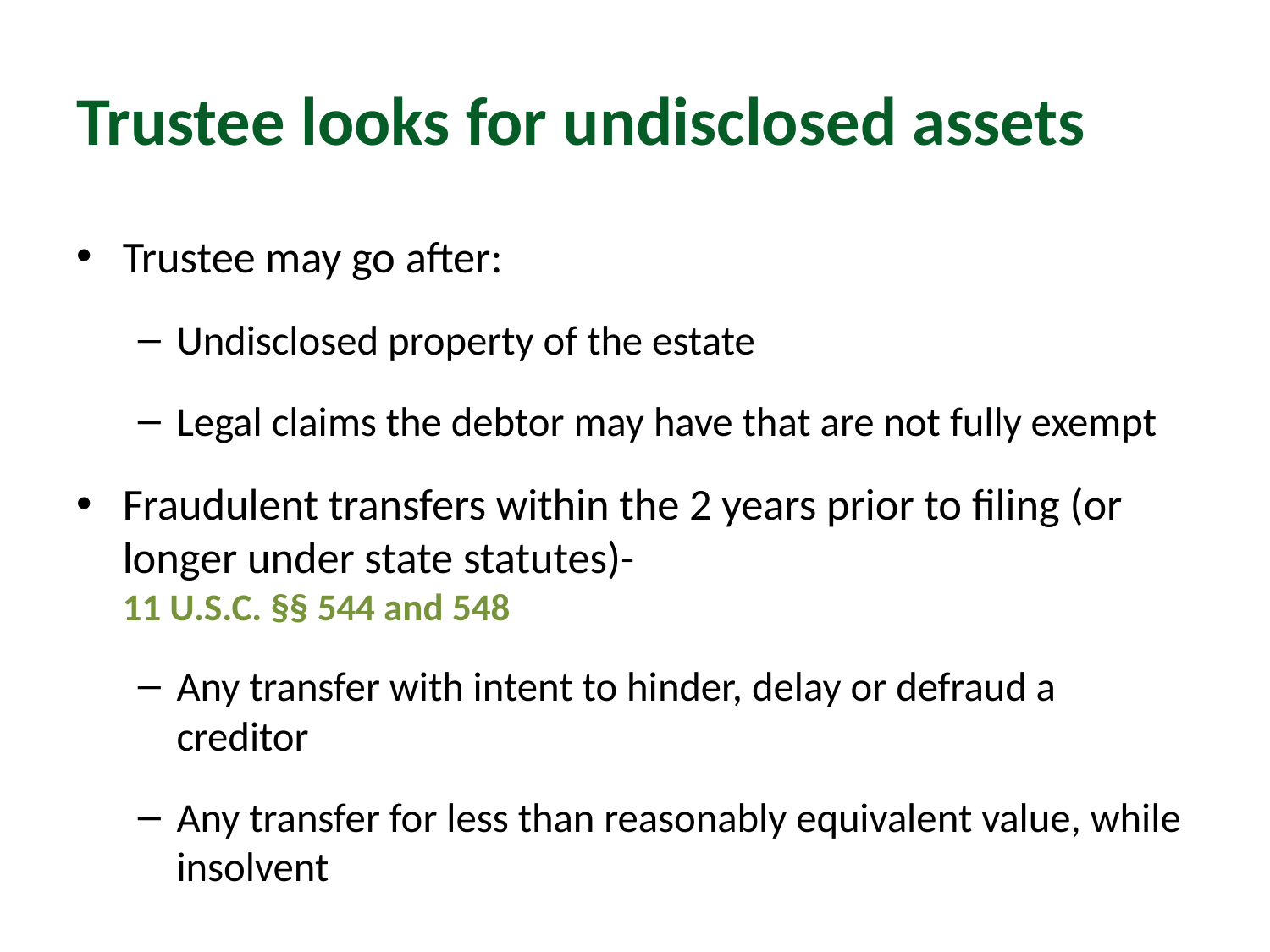

# Trustee looks for undisclosed assets
Trustee may go after:
Undisclosed property of the estate
Legal claims the debtor may have that are not fully exempt
Fraudulent transfers within the 2 years prior to filing (or longer under state statutes)-
11 U.S.C. §§ 544 and 548
Any transfer with intent to hinder, delay or defraud a creditor
Any transfer for less than reasonably equivalent value, while insolvent